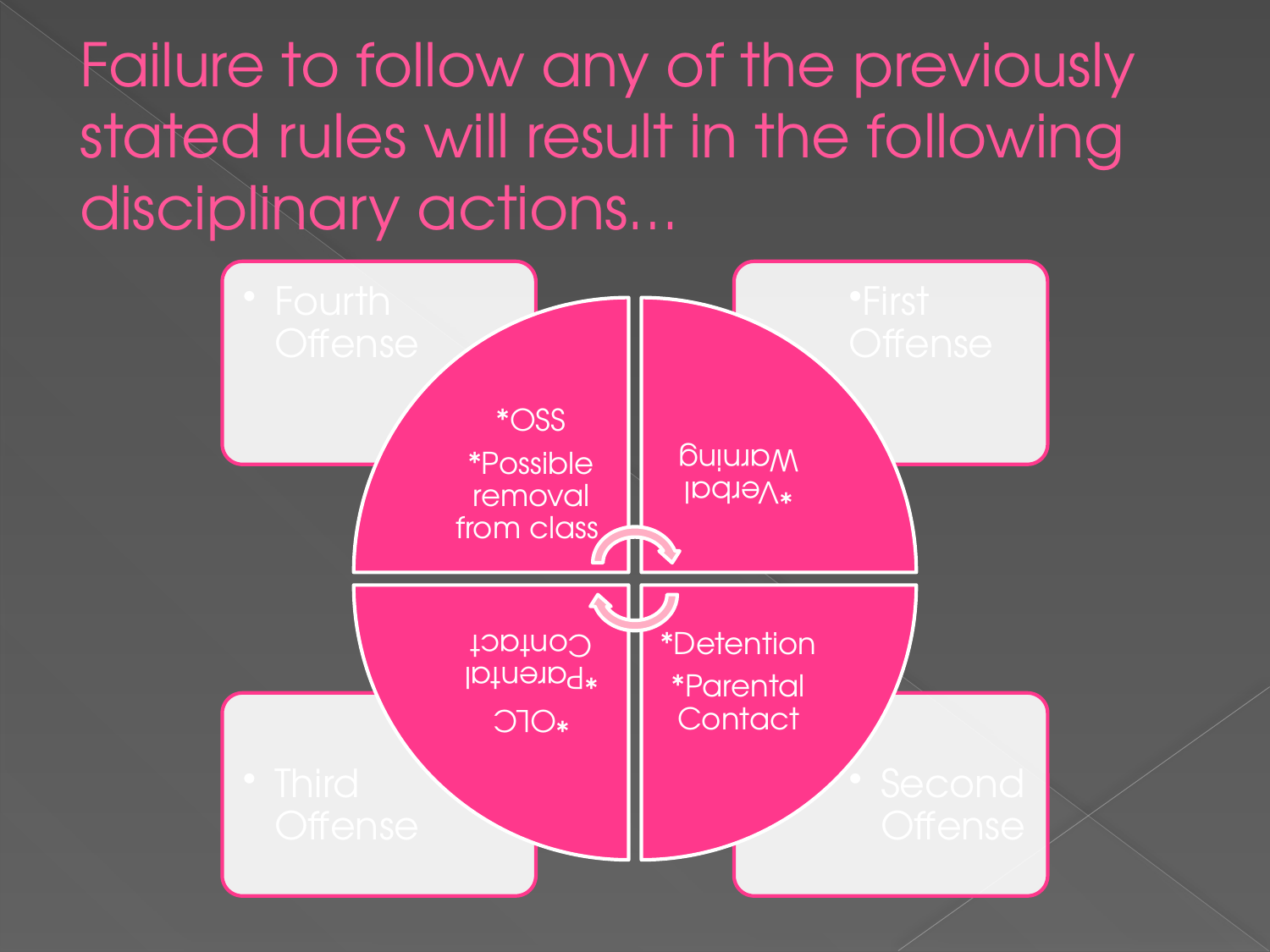

# Failure to follow any of the previously stated rules will result in the following disciplinary actions…
Second Offense
Third Offense
First Offense
Fourth Offense
*OSS
*Possible removal from class
*Verbal Warning
*Detention
*Parental Contact
*OLC
*Parental Contact